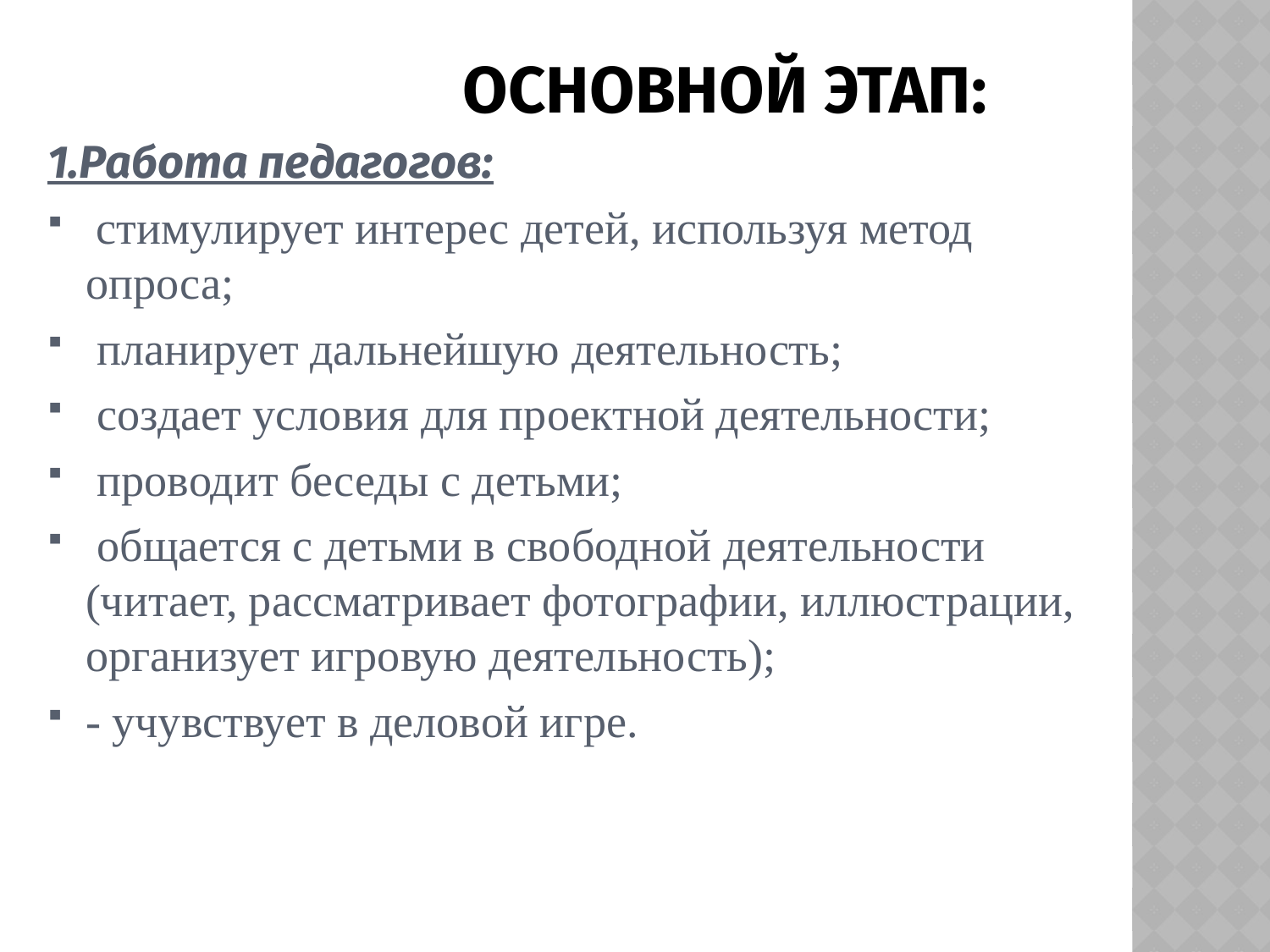

# Основной этап:
1.Работа педагогов:
 стимулирует интерес детей, используя метод опроса;
 планирует дальнейшую деятельность;
 создает условия для проектной деятельности;
 проводит беседы с детьми;
 общается с детьми в свободной деятельности (читает, рассматривает фотографии, иллюстрации, организует игровую деятельность);
- учувствует в деловой игре.